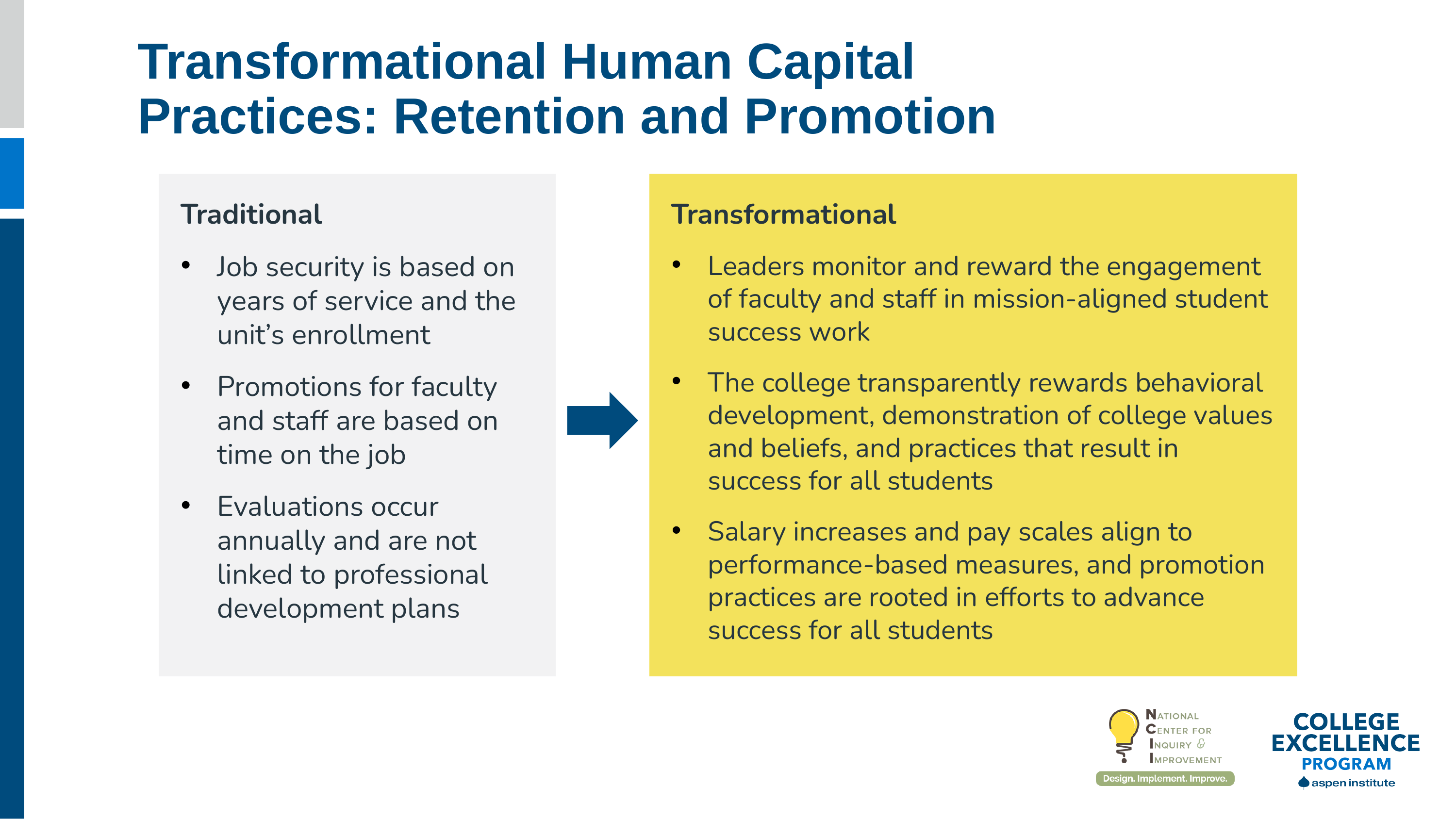

Transformational Human Capital Practices: Retention and Promotion
Traditional
Job security is based on years of service and the unit’s enrollment
Promotions for faculty and staff are based on time on the job
Evaluations occur annually and are not linked to professional development plans
Transformational
Leaders monitor and reward the engagement of faculty and staff in mission-aligned student success work
The college transparently rewards behavioral development, demonstration of college values and beliefs, and practices that result in success for all students
Salary increases and pay scales align to performance-based measures, and promotion practices are rooted in efforts to advance success for all students